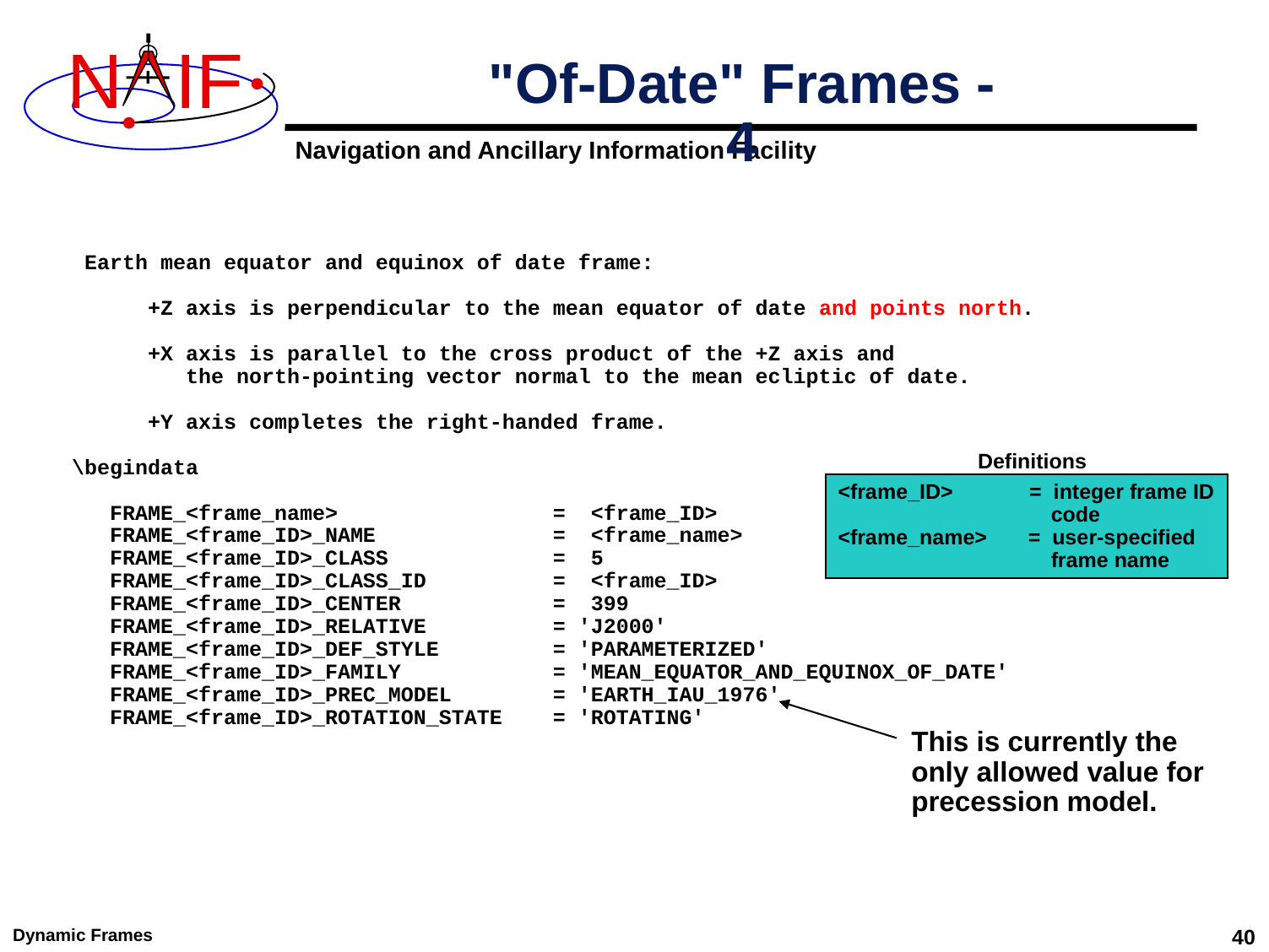

# "Of-Date" Frames - 4

 Earth mean equator and equinox of date frame:

      +Z axis is perpendicular to the mean equator of date and points north.

      +X axis is parallel to the cross product of the +Z axis and
         the north-pointing vector normal to the mean ecliptic of date.

      +Y axis completes the right-handed frame.

\begindata

   FRAME_<frame_name>                 =  <frame_ID>
   FRAME_<frame_ID>_NAME              =  <frame_name>
   FRAME_<frame_ID>_CLASS             =  5
   FRAME_<frame_ID>_CLASS_ID          =  <frame_ID>
   FRAME_<frame_ID>_CENTER            =  399
   FRAME_<frame_ID>_RELATIVE          = 'J2000'
   FRAME_<frame_ID>_DEF_STYLE         = 'PARAMETERIZED'
   FRAME_<frame_ID>_FAMILY            = 'MEAN_EQUATOR_AND_EQUINOX_OF_DATE'
   FRAME_<frame_ID>_PREC_MODEL        = 'EARTH_IAU_1976'
   FRAME_<frame_ID>_ROTATION_STATE    = 'ROTATING'

Definitions
<frame_ID>             =  integer frame ID
                                    code
<frame_name>       =  user-specified
                                    frame name
This is currently the
only allowed value for
precession model.
Dynamic Frames
40